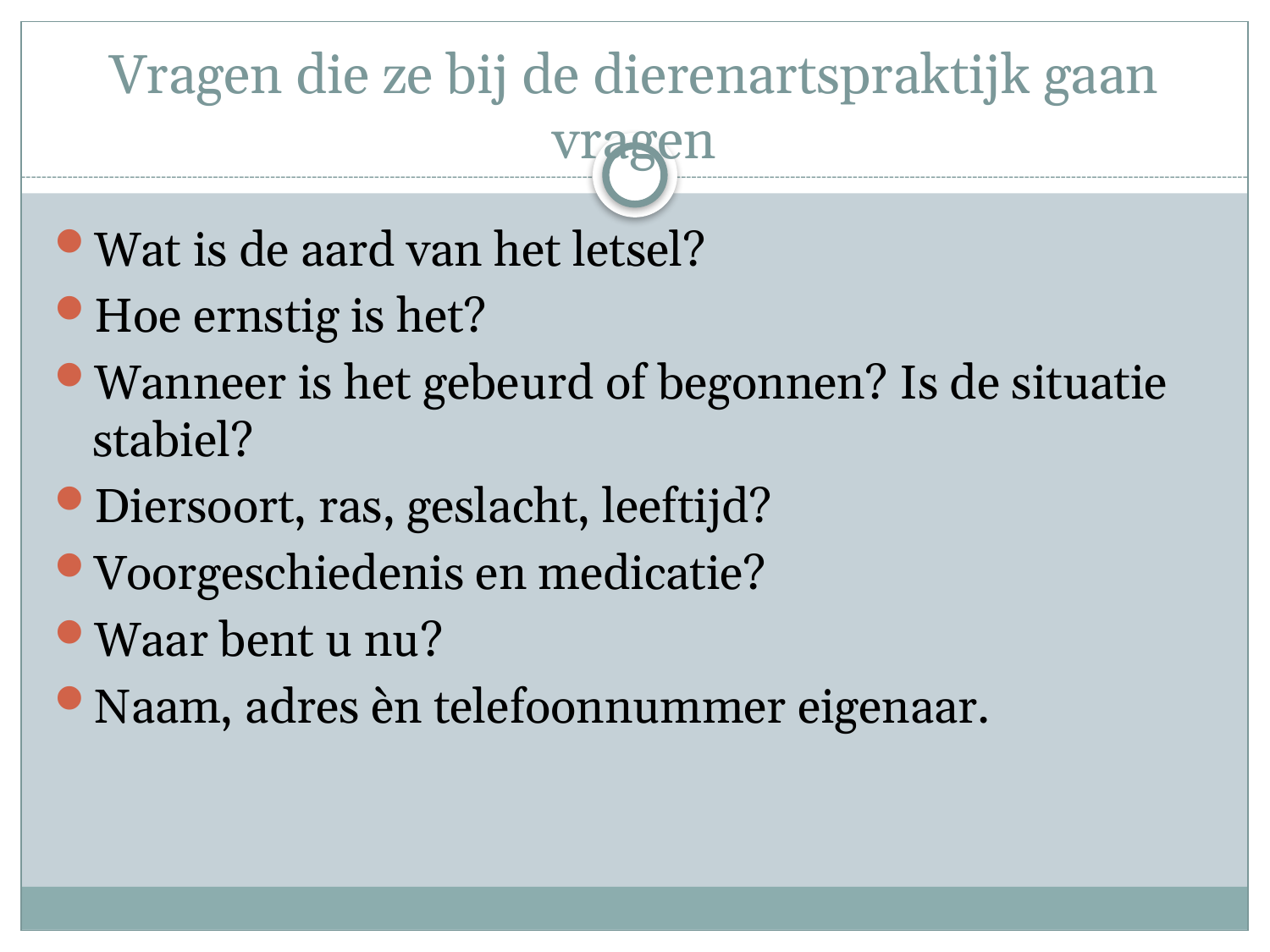

# Vragen die ze bij de dierenartspraktijk gaan vragen
Wat is de aard van het letsel?
Hoe ernstig is het?
Wanneer is het gebeurd of begonnen? Is de situatie stabiel?
Diersoort, ras, geslacht, leeftijd?
Voorgeschiedenis en medicatie?
Waar bent u nu?
Naam, adres èn telefoonnummer eigenaar.